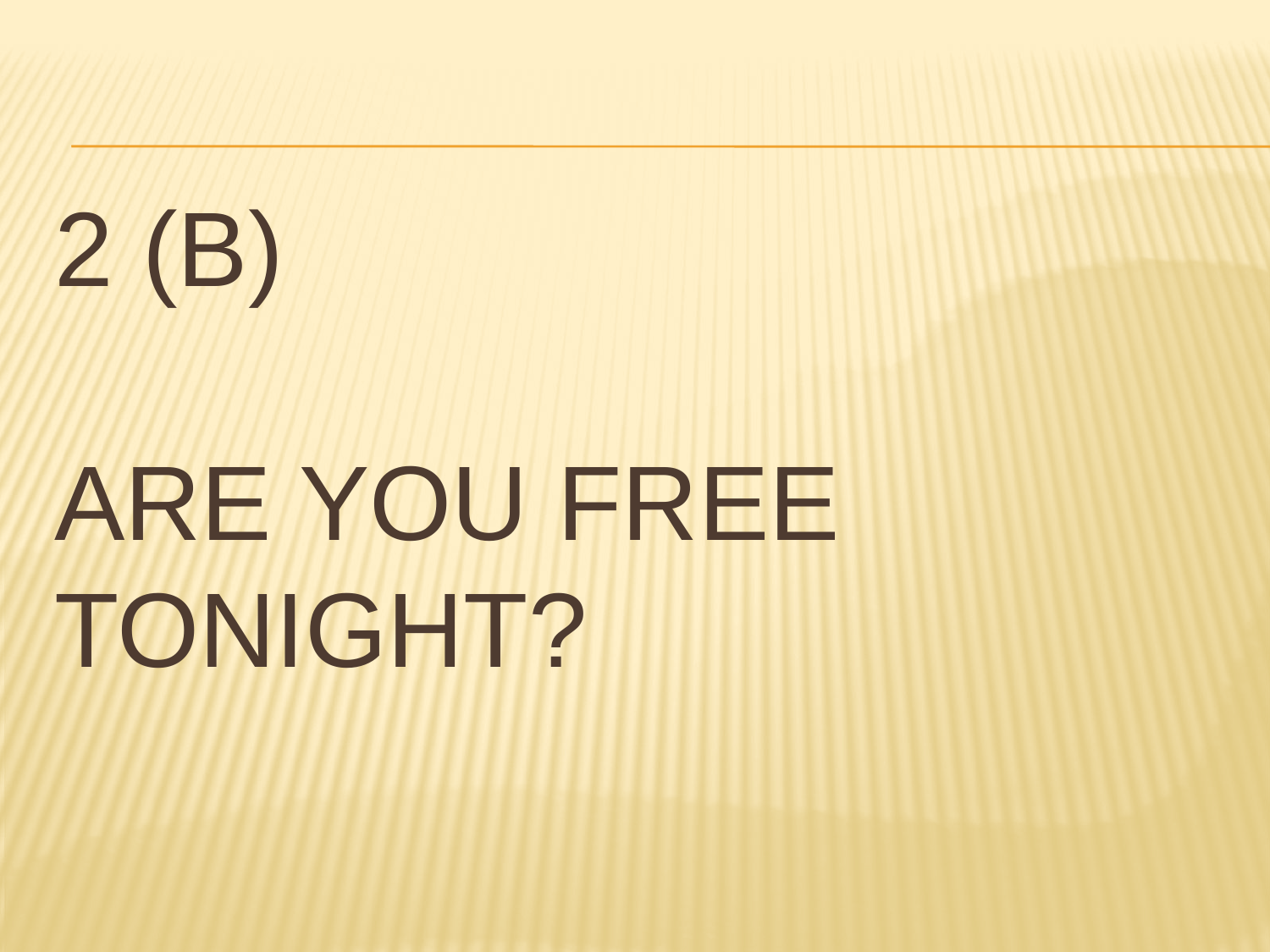

# 2 (b) are you free tonight?